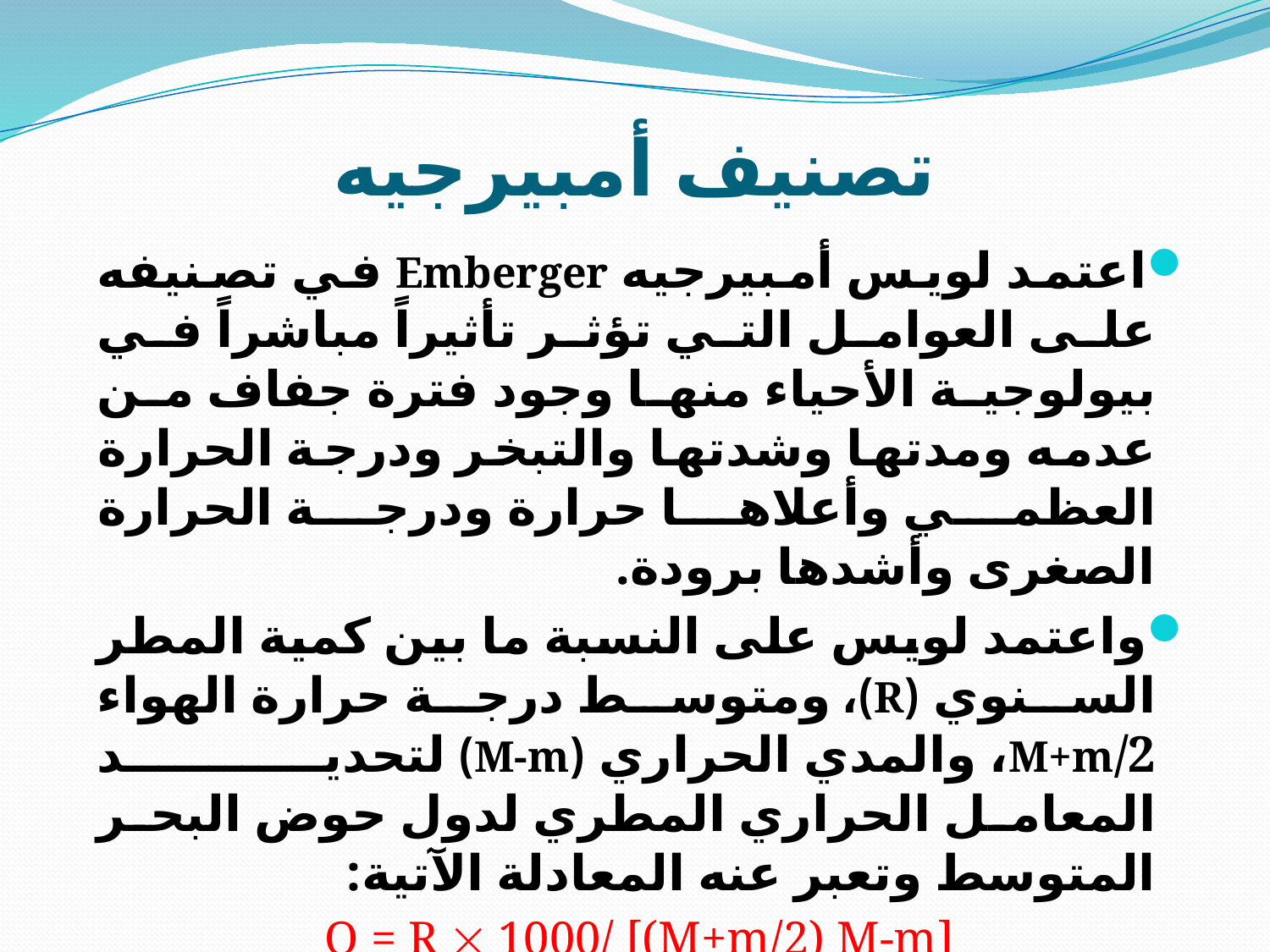

# تصنيف أمبيرجيه
اعتمد لويس أمبيرجيه Emberger في تصنيفه على العوامل التي تؤثر تأثيراً مباشراً في بيولوجية الأحياء منها وجود فترة جفاف من عدمه ومدتها وشدتها والتبخر ودرجة الحرارة العظمي وأعلاها حرارة ودرجة الحرارة الصغرى وأشدها برودة.
واعتمد لويس على النسبة ما بين كمية المطر السنوي (R)، ومتوسط درجة حرارة الهواء M+m/2، والمدي الحراري (M-m) لتحديد المعامل الحراري المطري لدول حوض البحر المتوسط وتعبر عنه المعادلة الآتية:
Q = R × 1000/ [(M+m/2) M-m]